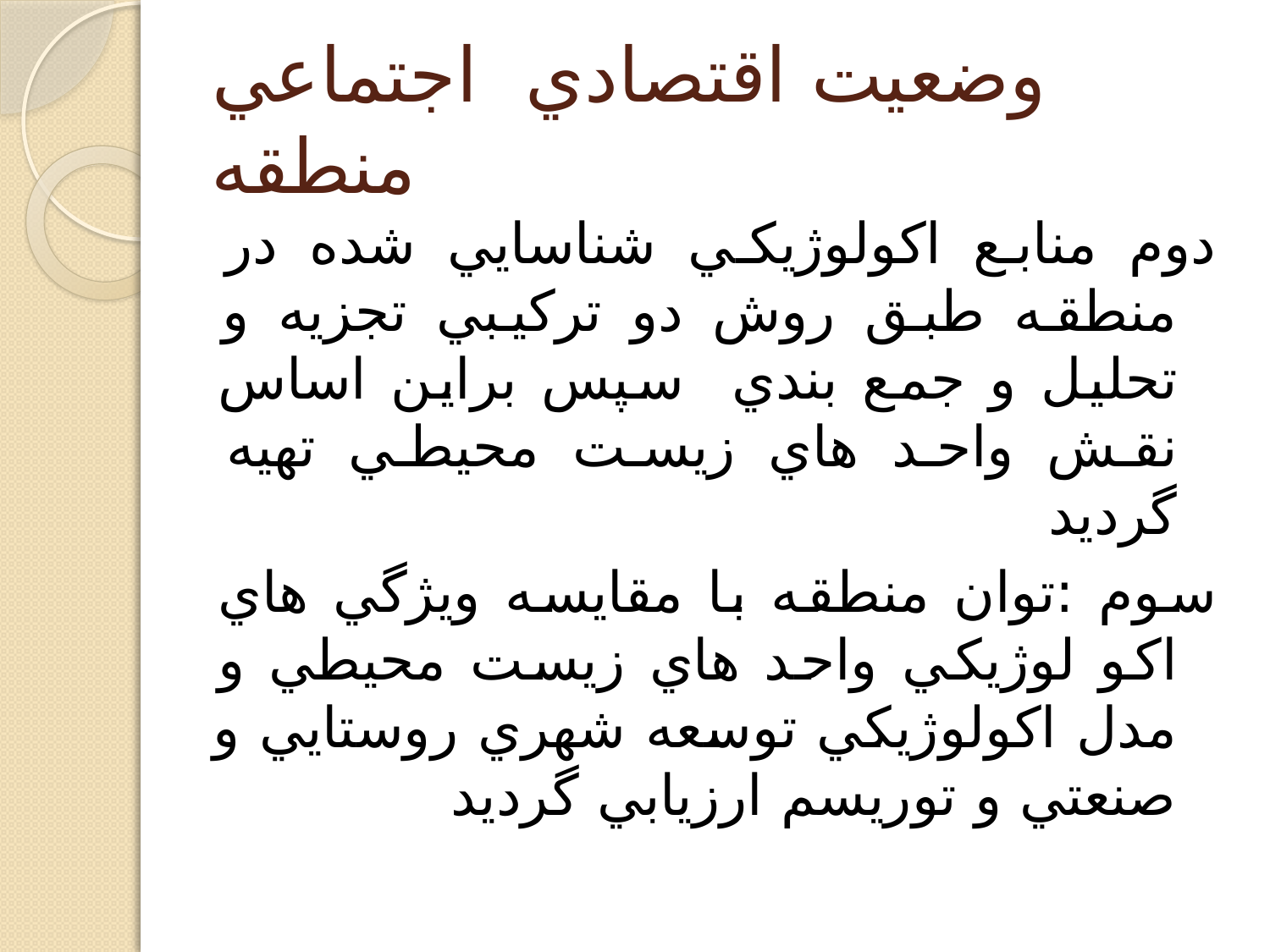

# وضعيت اقتصادي  اجتماعي منطقه
دوم منابع اكولوژيكي شناسايي شده در منطقه طبق روش دو تركيبي تجزيه و تحليل و جمع بندي  سپس براين اساس نقش واحد هاي زيست محيطي تهيه گرديد
سوم :توان منطقه با مقايسه ويژگي هاي اكو لوژيكي واحد هاي زيست محيطي و مدل اكولوژيكي توسعه شهري روستايي و صنعتي و توريسم ارزيابي گرديد